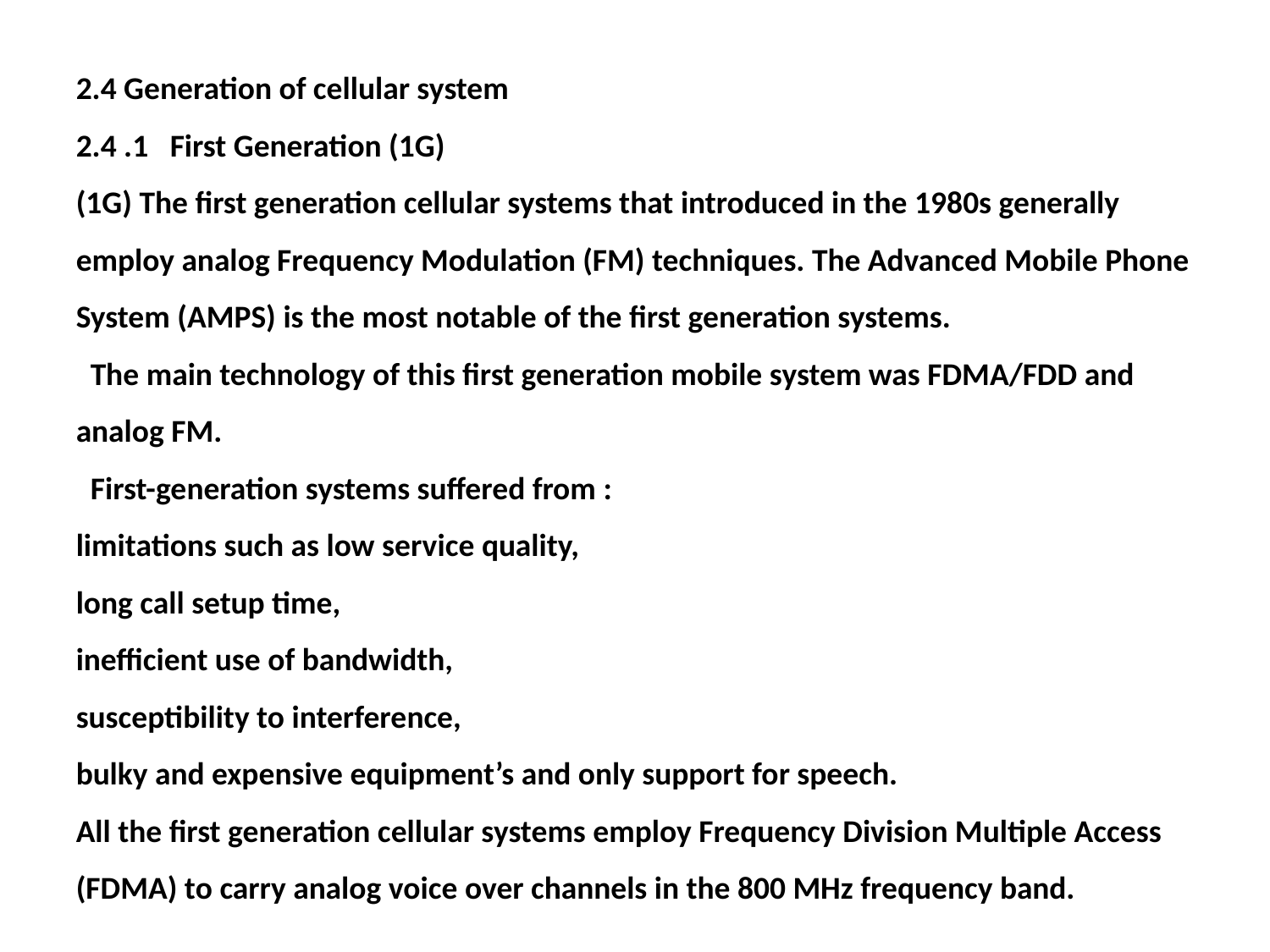

2.4 Generation of cellular system
2.4 .1   First Generation (1G)
(1G) The first generation cellular systems that introduced in the 1980s generally employ analog Frequency Modulation (FM) techniques. The Advanced Mobile Phone System (AMPS) is the most notable of the first generation systems.
  The main technology of this first generation mobile system was FDMA/FDD and analog FM.
  First-generation systems suffered from :
limitations such as low service quality,
long call setup time,
inefficient use of bandwidth,
susceptibility to interference,
bulky and expensive equipment’s and only support for speech.
All the first generation cellular systems employ Frequency Division Multiple Access (FDMA) to carry analog voice over channels in the 800 MHz frequency band.